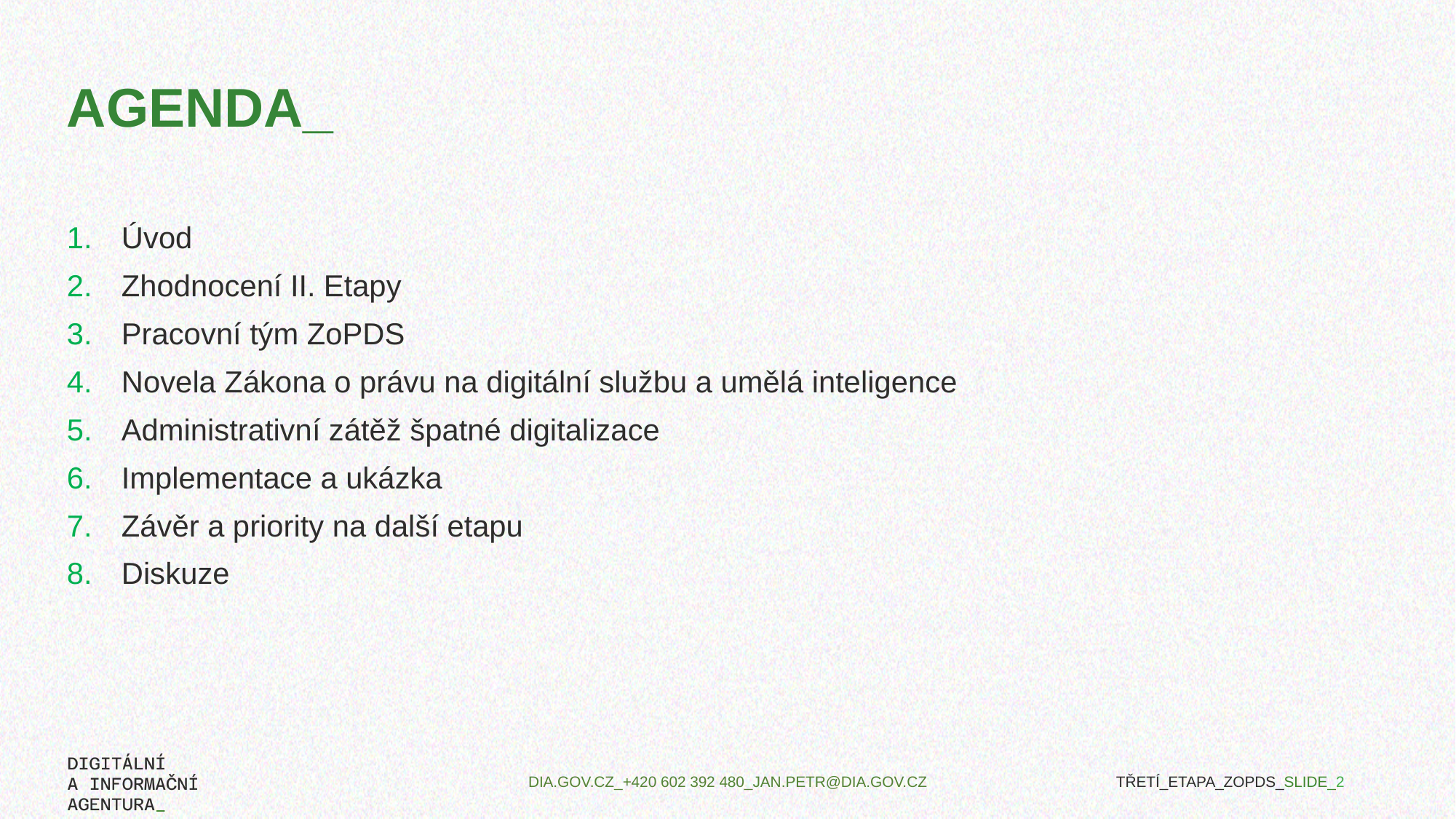

# Agenda_
Úvod
Zhodnocení II. Etapy
Pracovní tým ZoPDS
Novela Zákona o právu na digitální službu a umělá inteligence
Administrativní zátěž špatné digitalizace
Implementace a ukázka
Závěr a priority na další etapu
Diskuze

TŘETÍ_ETAPA_ZOPDS_SLIDE_2
DIA.GOV.CZ_+420 602 392 480_JAN.PETR@DIA.GOV.CZ